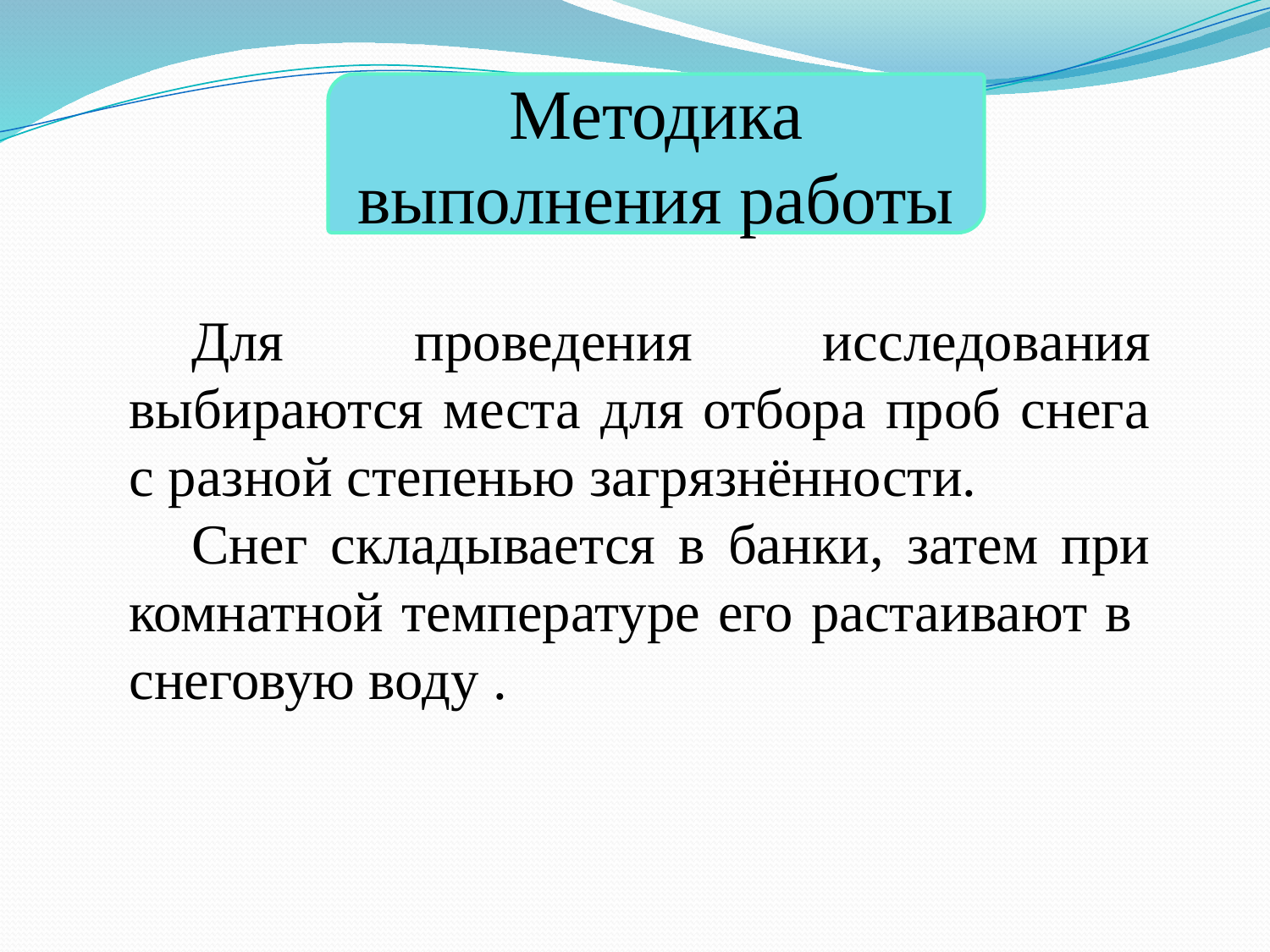

Методика выполнения работы
Для проведения исследования выбираются места для отбора проб снега с разной степенью загрязнённости.
Снег складывается в банки, затем при комнатной температуре его растаивают в  снеговую воду .